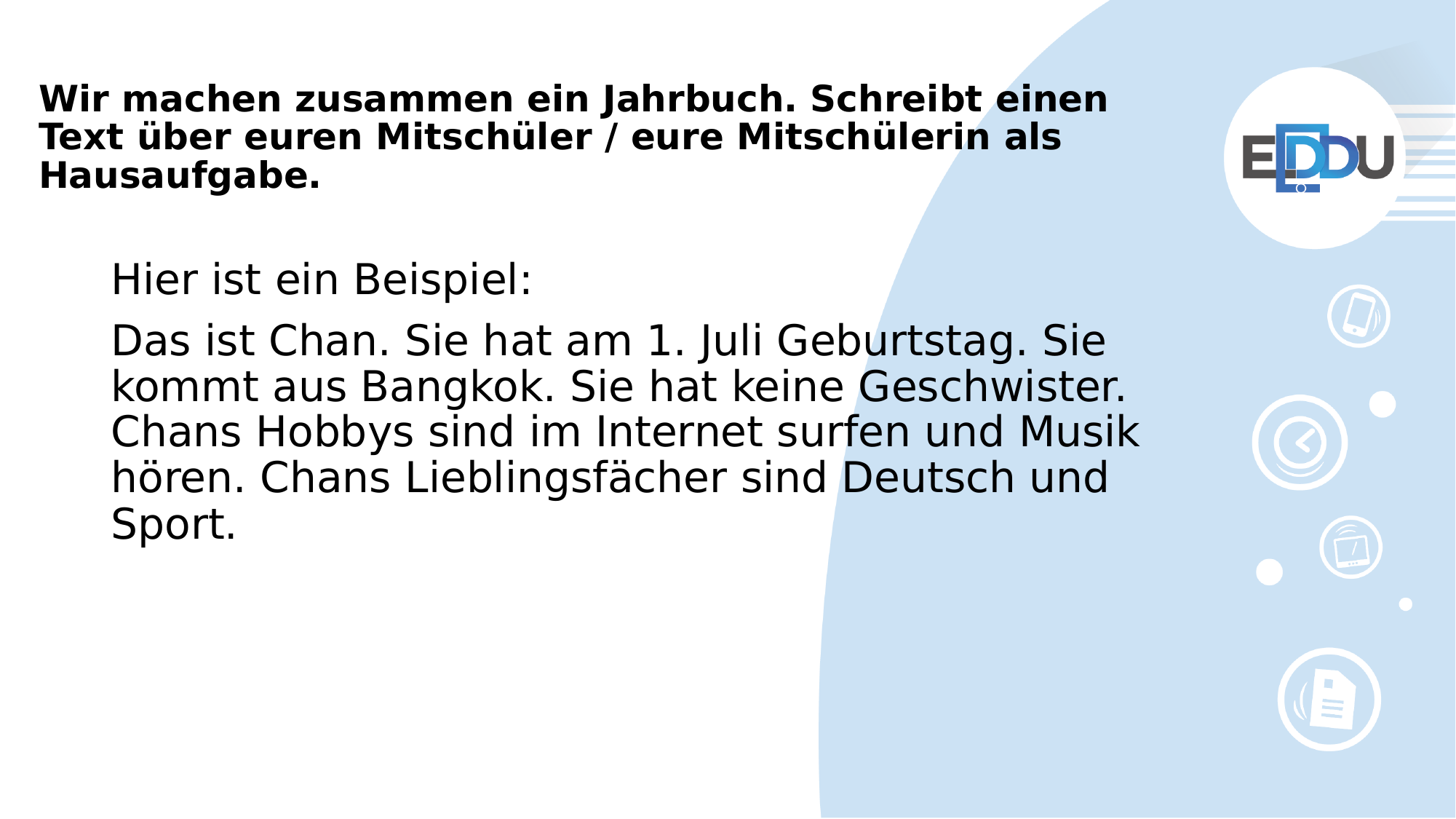

# Wir machen zusammen ein Jahrbuch. Schreibt einen Text über euren Mitschüler / eure Mitschülerin als Hausaufgabe.
Hier ist ein Beispiel:
Das ist Chan. Sie hat am 1. Juli Geburtstag. Sie kommt aus Bangkok. Sie hat keine Geschwister. Chans Hobbys sind im Internet surfen und Musik hören. Chans Lieblingsfächer sind Deutsch und Sport.